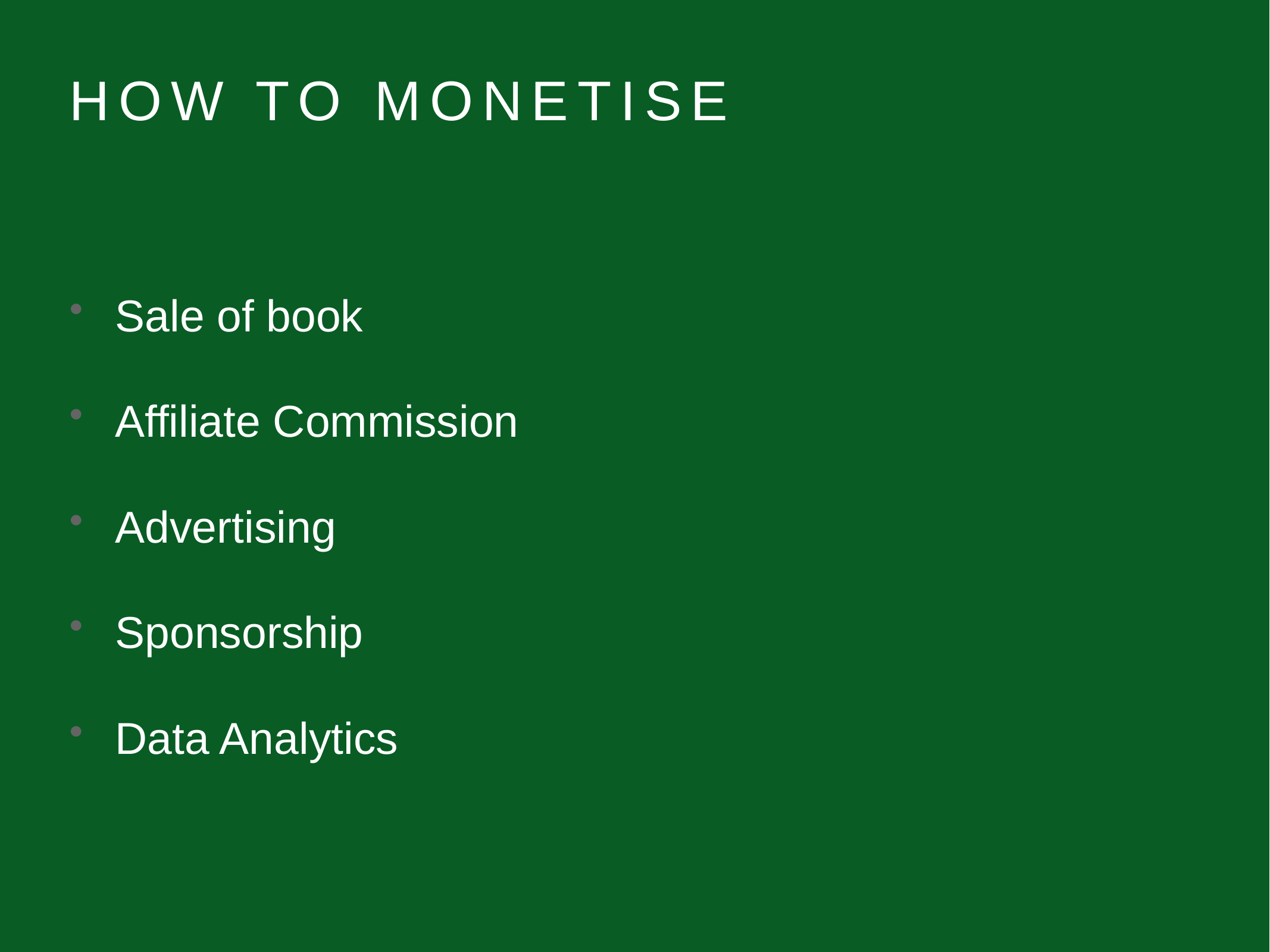

# How To Monetise
Sale of book
Affiliate Commission
Advertising
Sponsorship
Data Analytics